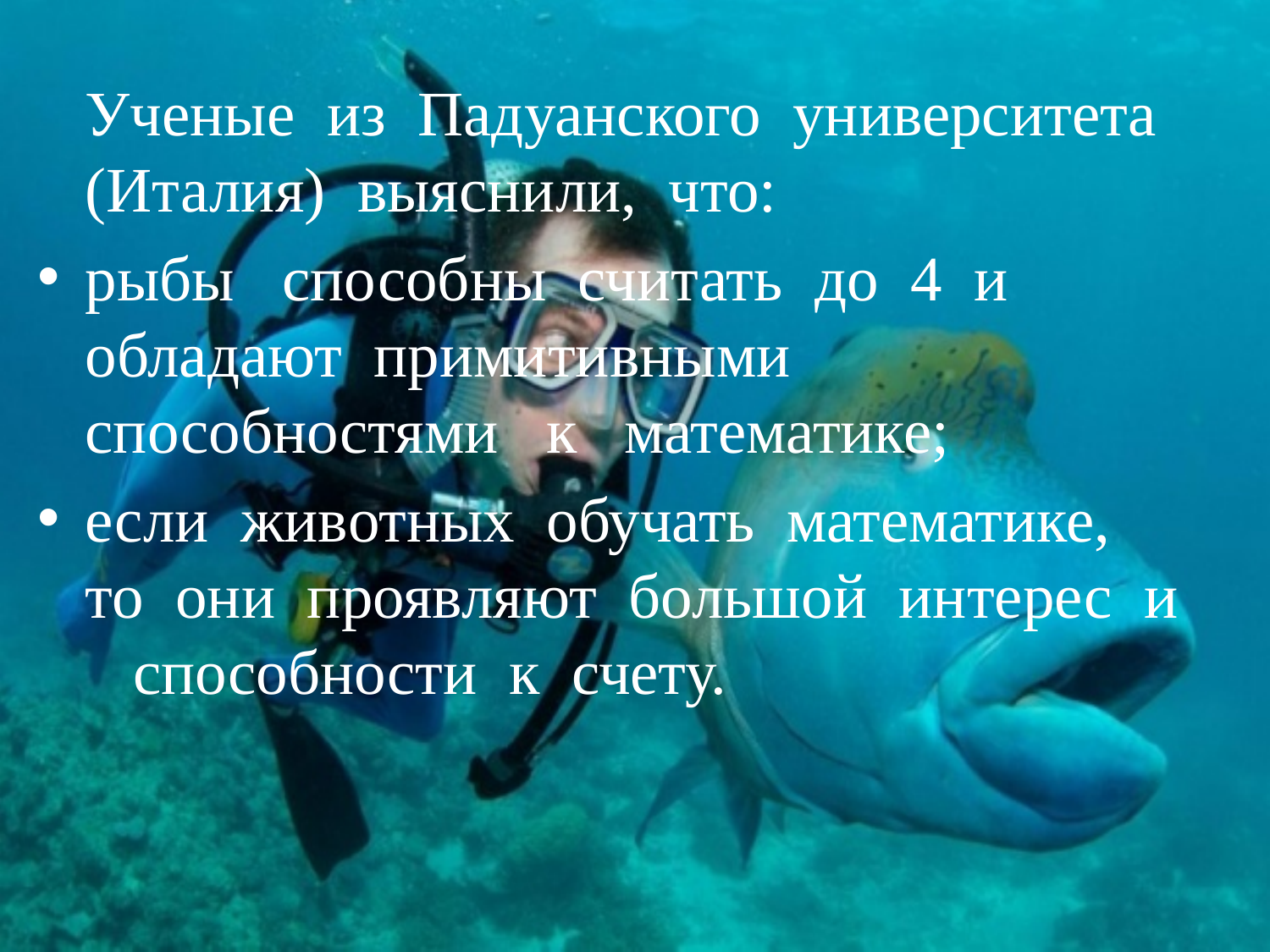

Ученые  из  Падуанского  университета  (Италия)  выяснили,  что:
рыбы   способны  считать  до  4  и  обладают  примитивными  способностями   к   математике;
если  животных  обучать  математике,  то  они  проявляют  большой  интерес  и    способности  к  счету.